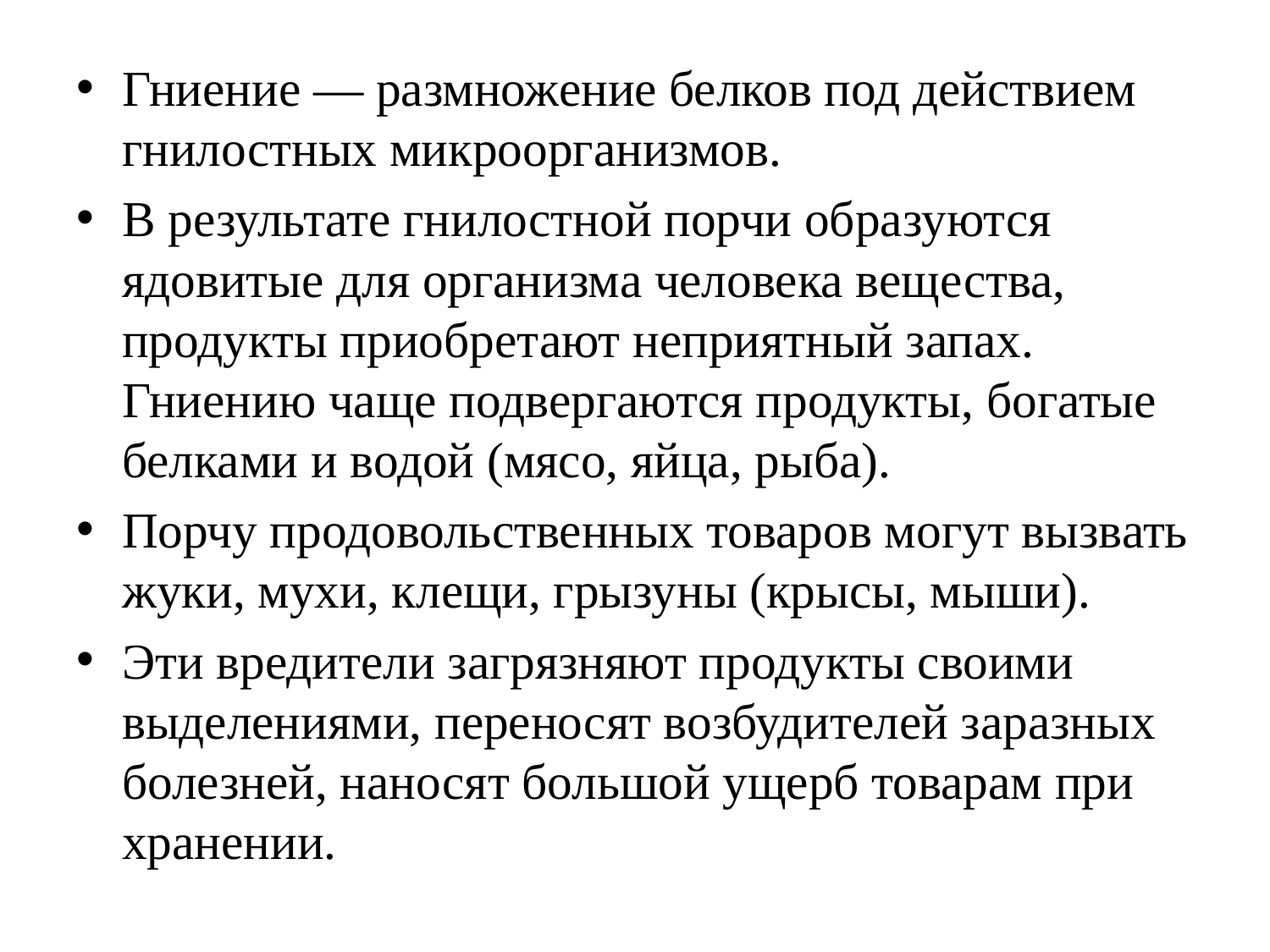

Гниение — размножение белков под действием гнилостных микроорганизмов.
В результате гнилостной порчи образуются ядовитые для организма человека вещества, продукты приобретают неприятный запах. Гниению чаще подвергаются продукты, богатые белками и водой (мясо, яйца, рыба).
Порчу продовольственных товаров могут вызвать жуки, мухи, клещи, грызуны (крысы, мыши).
Эти вредители загрязняют продукты своими выделениями, переносят возбудителей заразных болезней, наносят большой ущерб товарам при хранении.